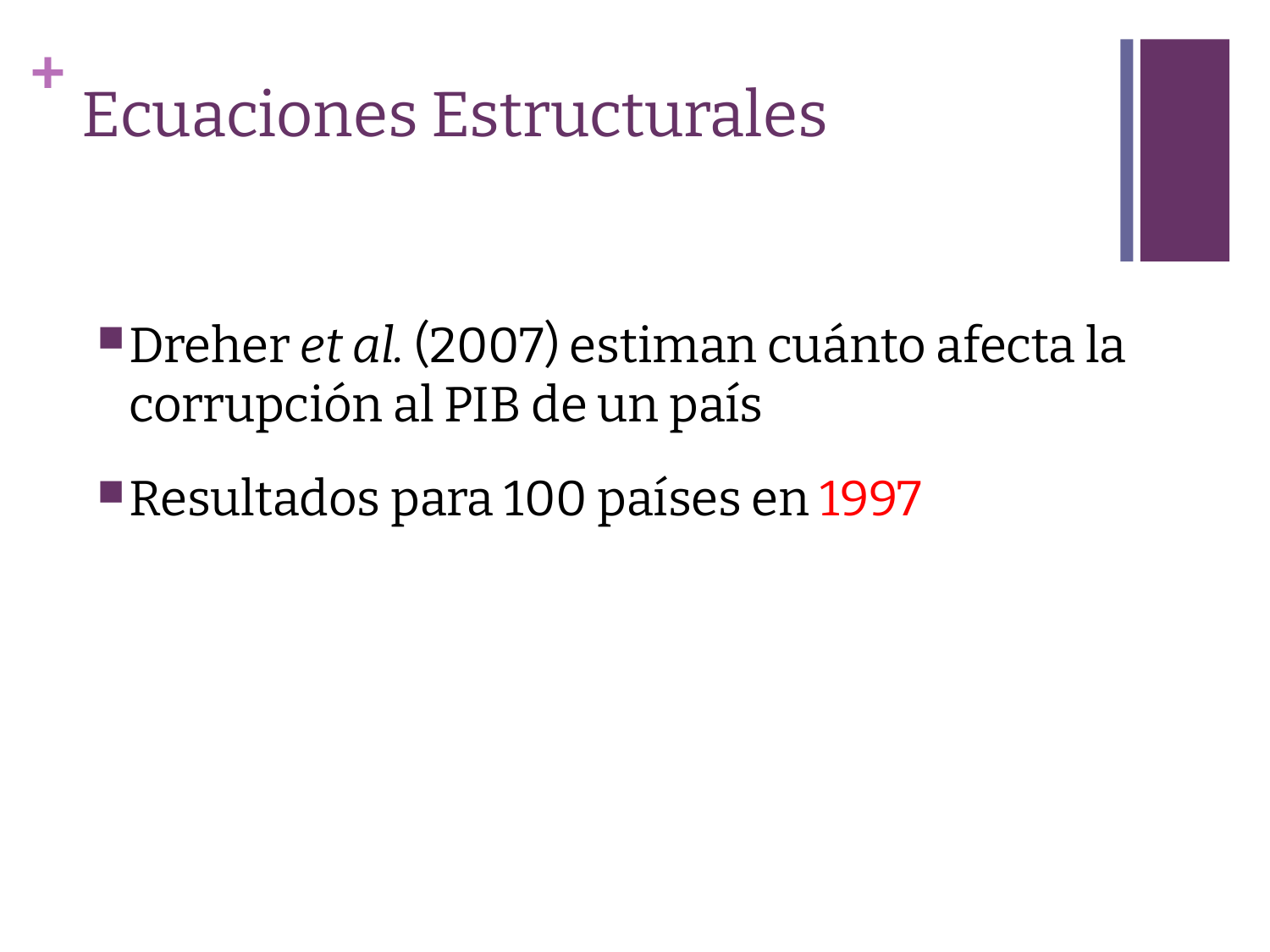

# Ecuaciones Estructurales
Dreher et al. (2007) estiman cuánto afecta la corrupción al PIB de un país
Resultados para 100 países en 1997